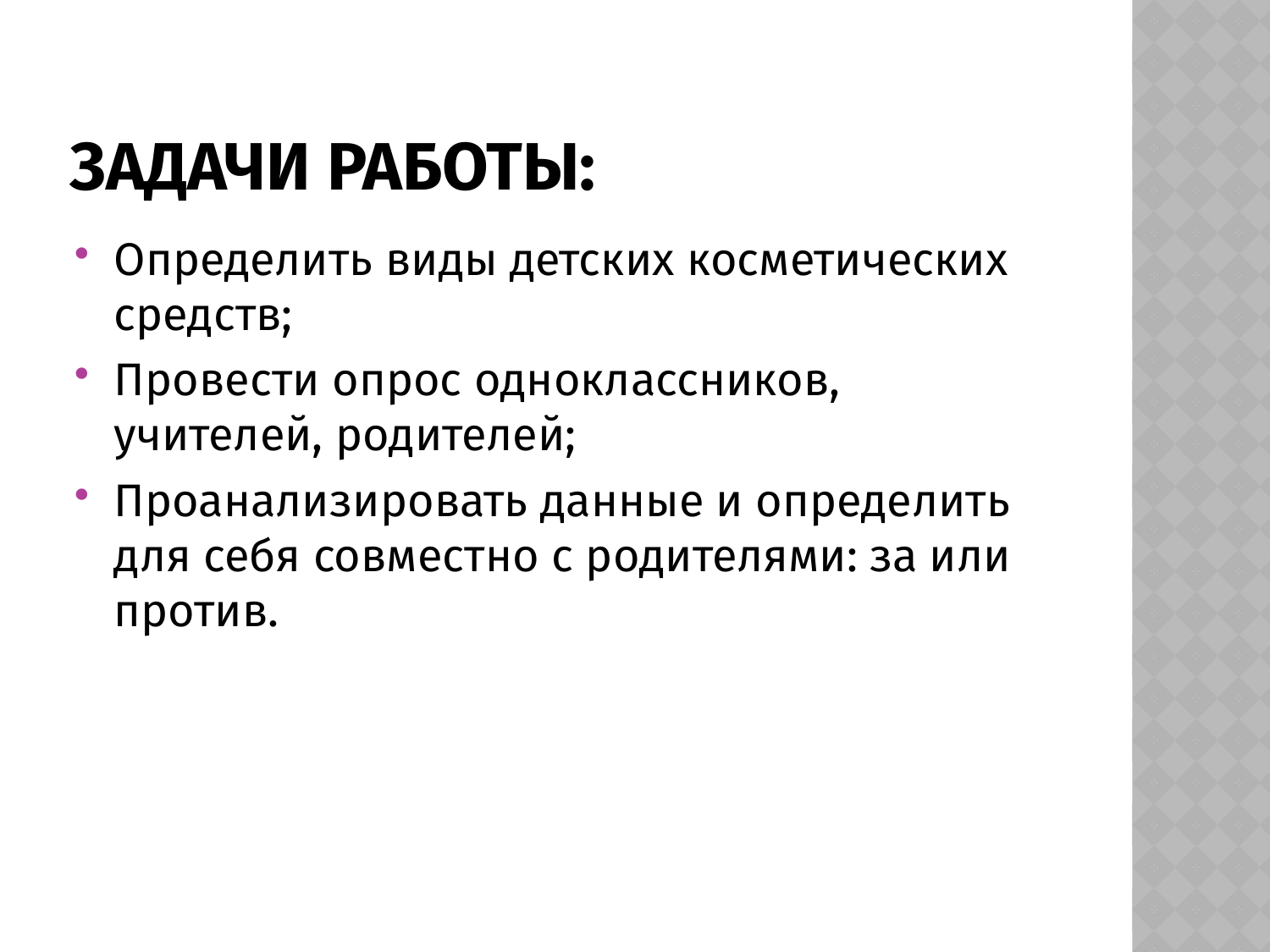

# Задачи работы:
Определить виды детских косметических средств;
Провести опрос одноклассников, учителей, родителей;
Проанализировать данные и определить для себя совместно с родителями: за или против.